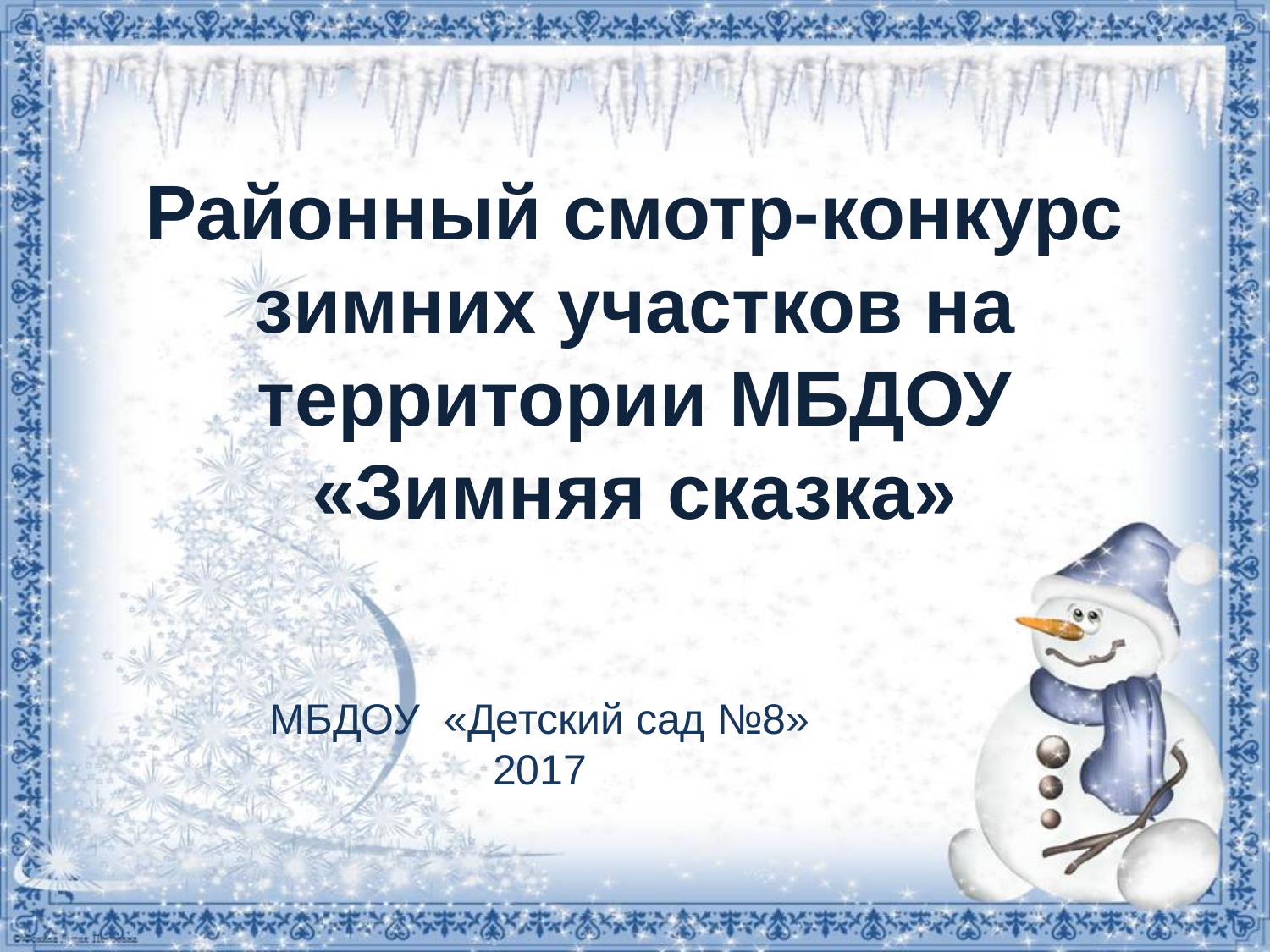

Районный смотр-конкурс зимних участков на территории МБДОУ «Зимняя сказка»
МБДОУ  «Детский сад №8»
2017